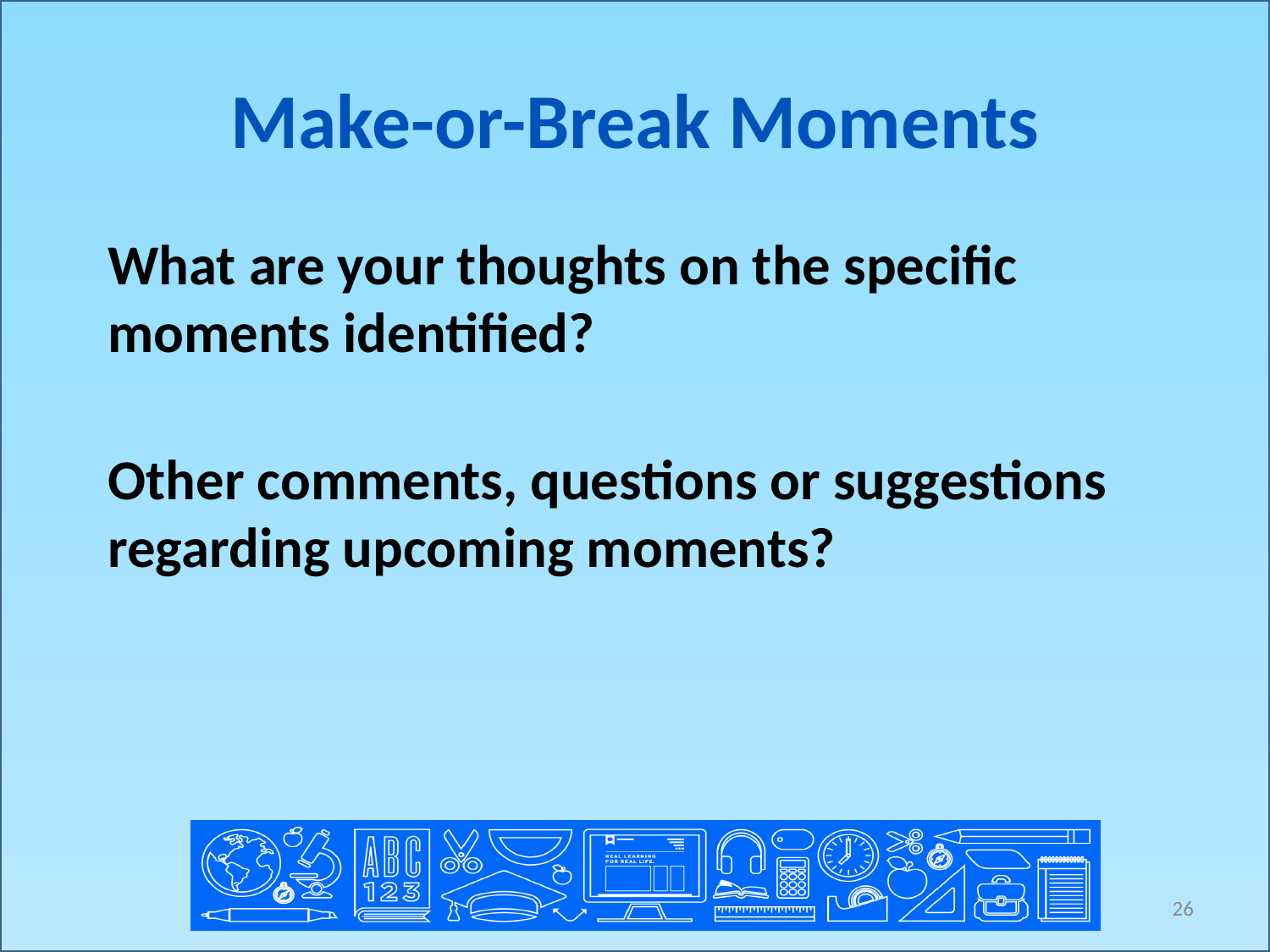

# Make-or-Break Moments
What are your thoughts on the specific moments identified?
Other comments, questions or suggestions regarding upcoming moments?
26